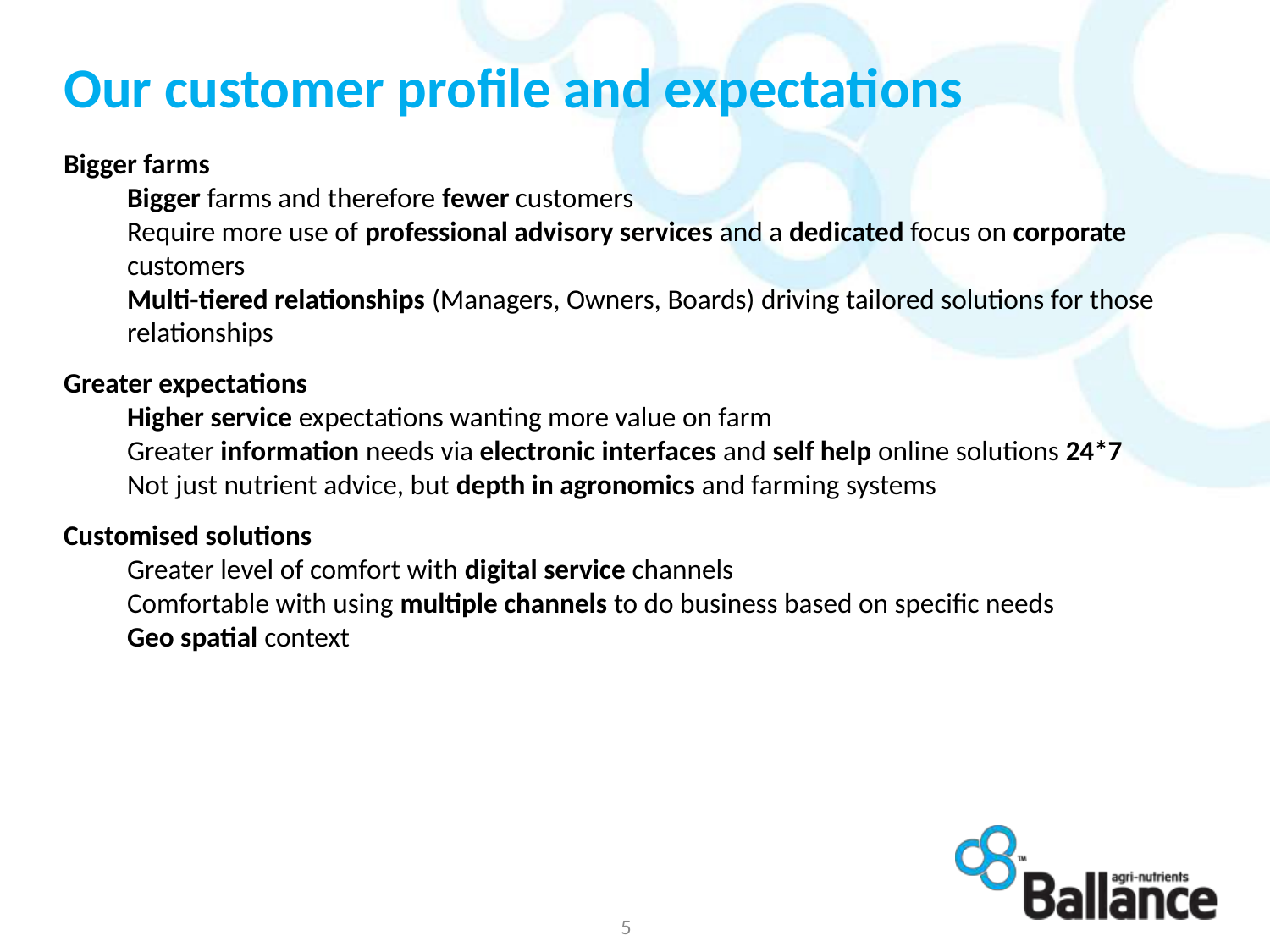

5
# Our customer profile and expectations
Bigger farms
Bigger farms and therefore fewer customers
Require more use of professional advisory services and a dedicated focus on corporate customers
Multi-tiered relationships (Managers, Owners, Boards) driving tailored solutions for those relationships

Greater expectations
Higher service expectations wanting more value on farm
Greater information needs via electronic interfaces and self help online solutions 24*7
Not just nutrient advice, but depth in agronomics and farming systems

Customised solutions
Greater level of comfort with digital service channels
Comfortable with using multiple channels to do business based on specific needs
Geo spatial context